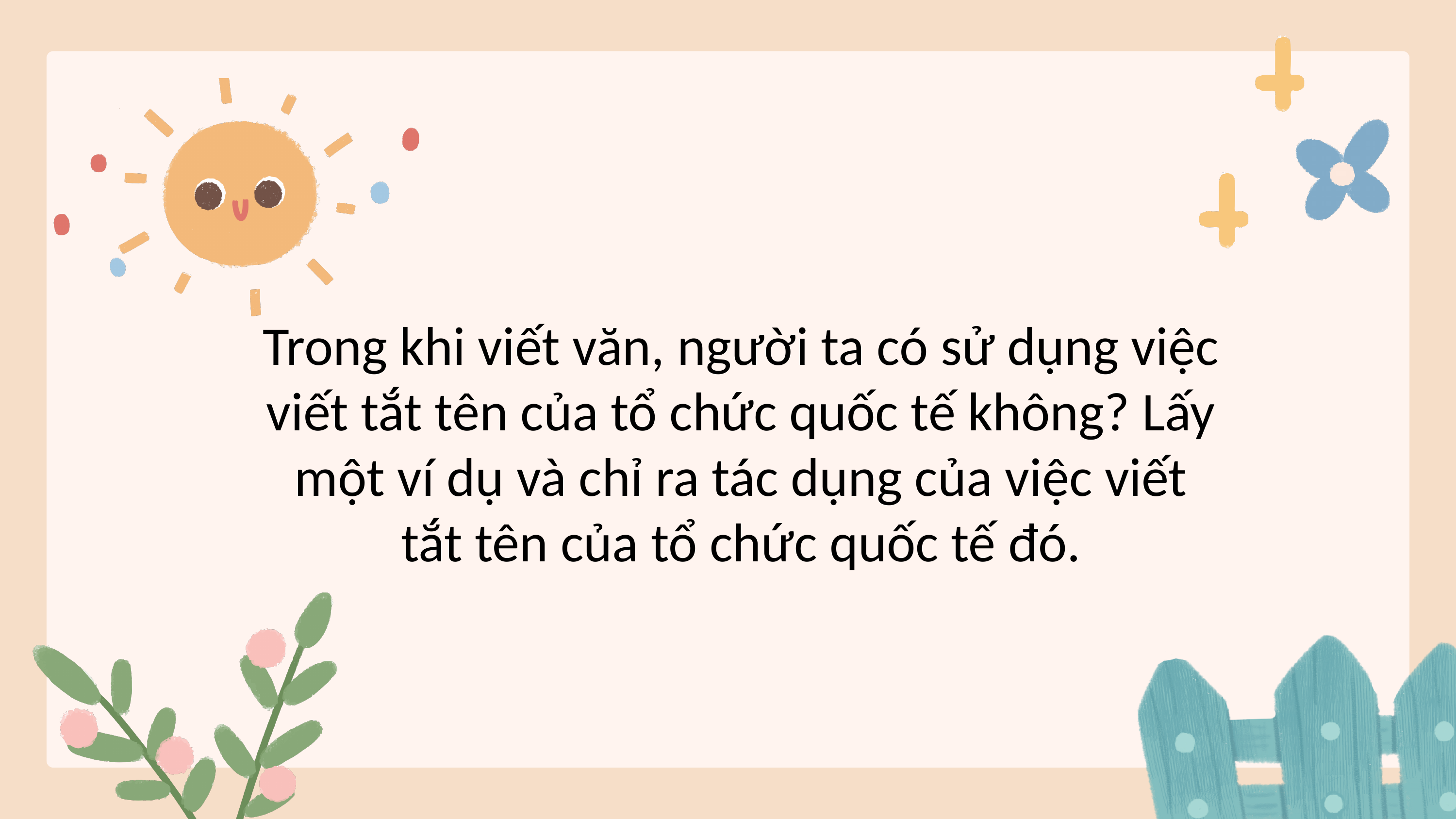

Trong khi viết văn, người ta có sử dụng việc viết tắt tên của tổ chức quốc tế không? Lấy một ví dụ và chỉ ra tác dụng của việc viết tắt tên của tổ chức quốc tế đó.